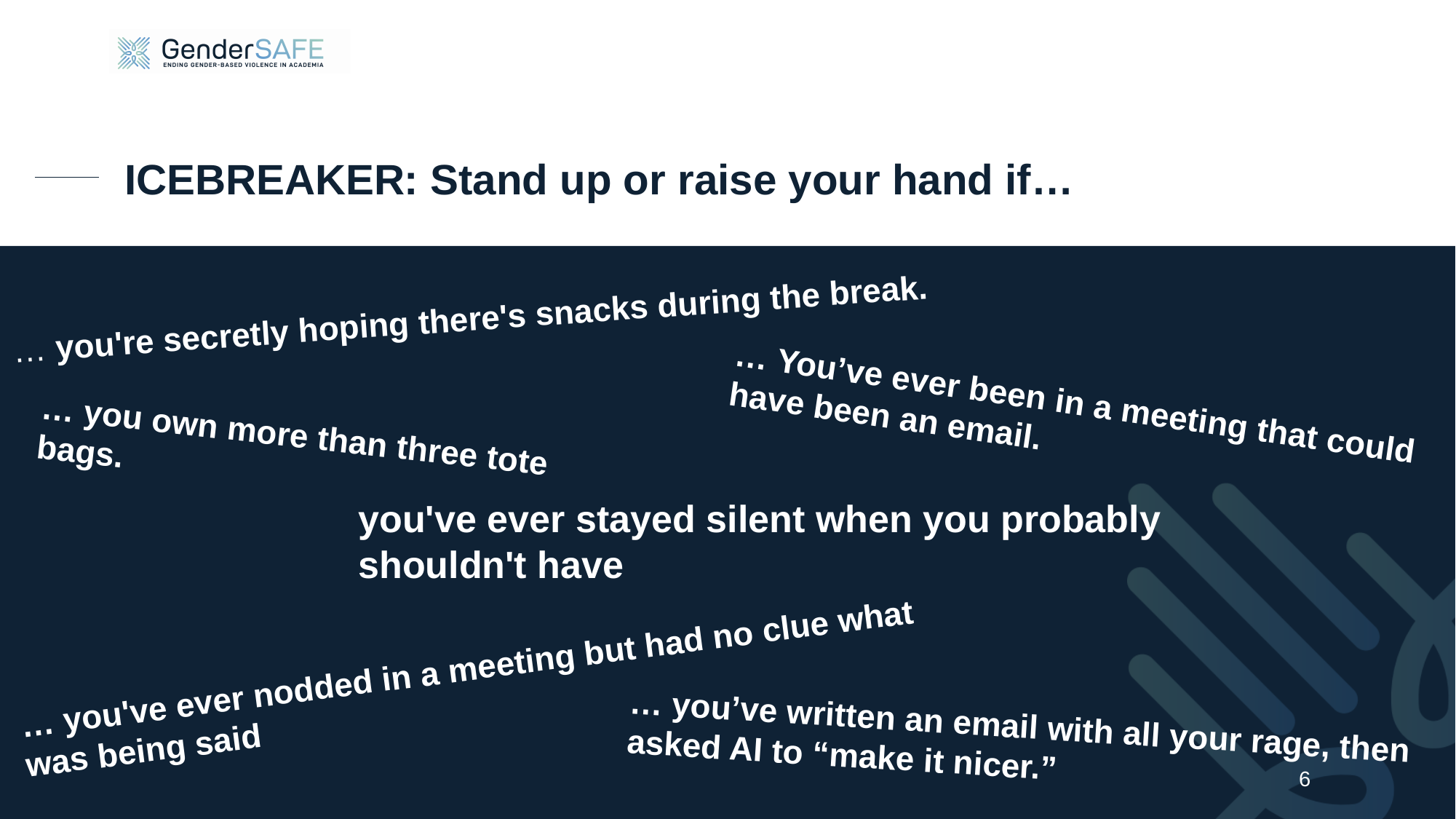

# ICEBREAKER: Stand up or raise your hand if…
… you're secretly hoping there's snacks during the break.

… You’ve ever been in a meeting that could have been an email.
… you own more than three tote bags.

you've ever stayed silent when you probably shouldn't have
… you've ever nodded in a meeting but had no clue what was being said
… you’ve written an email with all your rage, then asked AI to “make it nicer.”